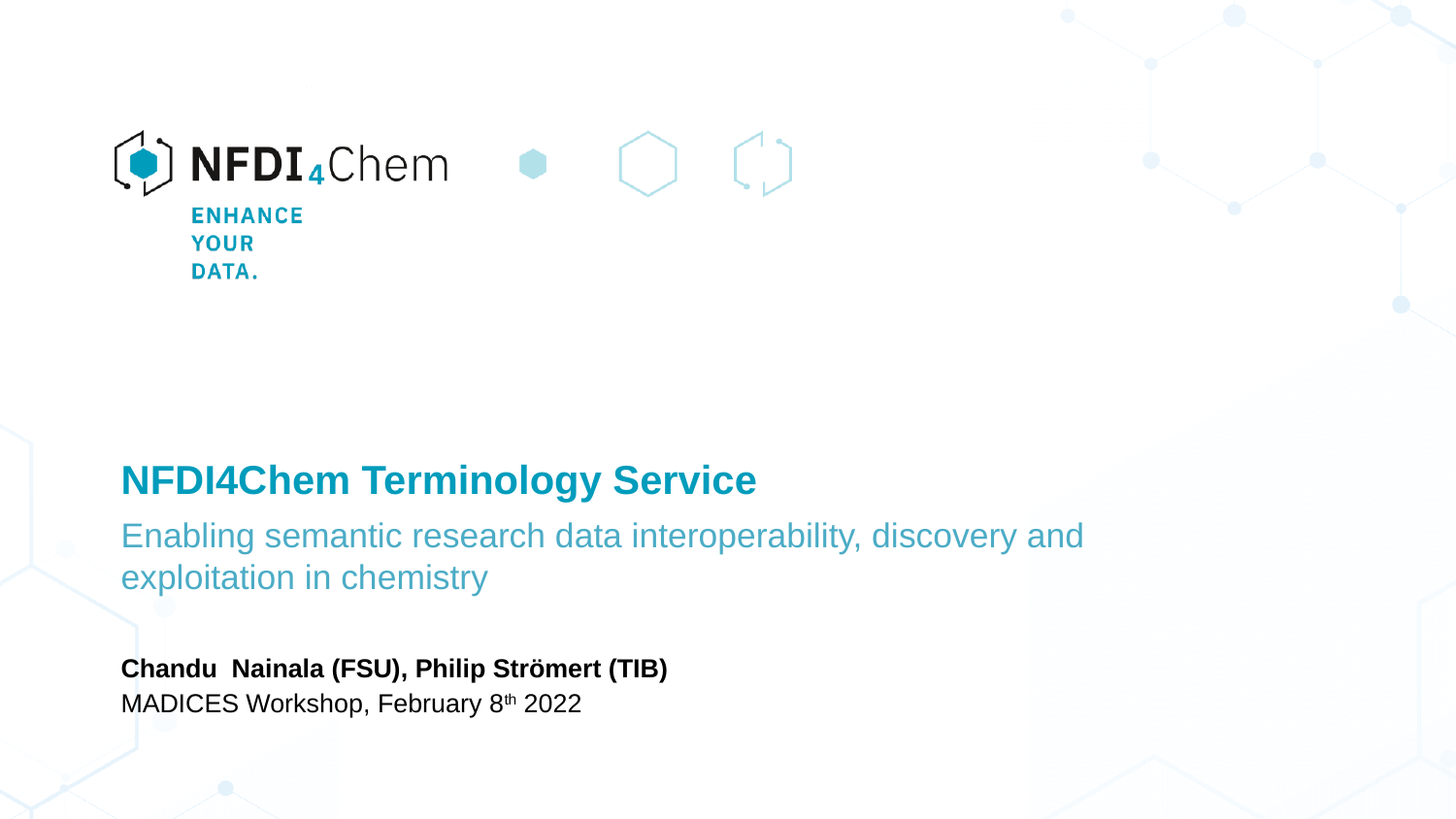

# NFDI4Chem Terminology Service
Enabling semantic research data interoperability, discovery and exploitation in chemistry
Chandu  Nainala (FSU), Philip Strömert (TIB)
MADICES Workshop, February 8th 2022